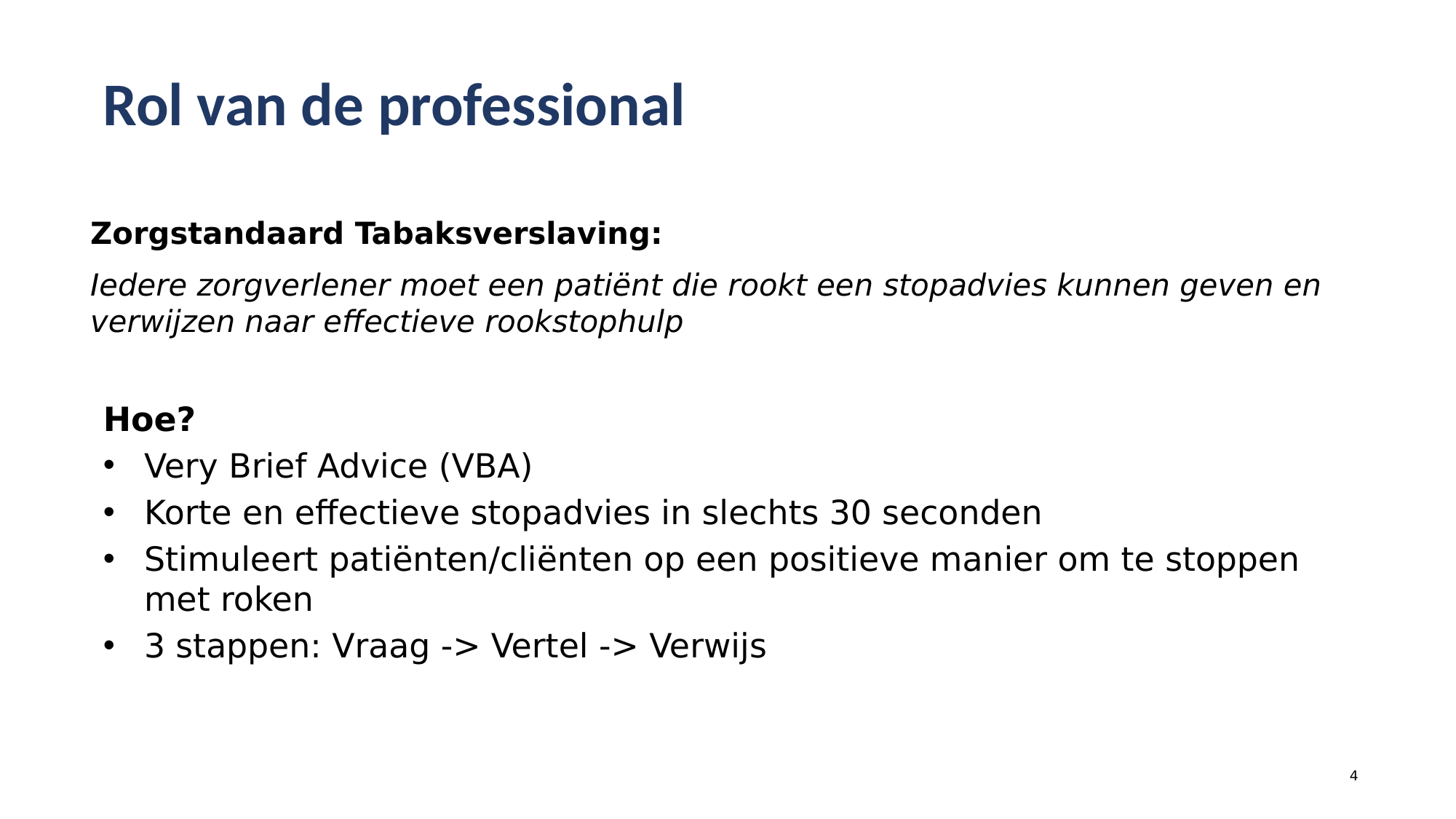

Rol van de professional
Zorgstandaard Tabaksverslaving:
Iedere zorgverlener moet een patiënt die rookt een stopadvies kunnen geven en verwijzen naar effectieve rookstophulp
Hoe?
Very Brief Advice (VBA)
Korte en effectieve stopadvies in slechts 30 seconden
Stimuleert patiënten/cliënten op een positieve manier om te stoppen met roken
3 stappen: Vraag -> Vertel -> Verwijs

4